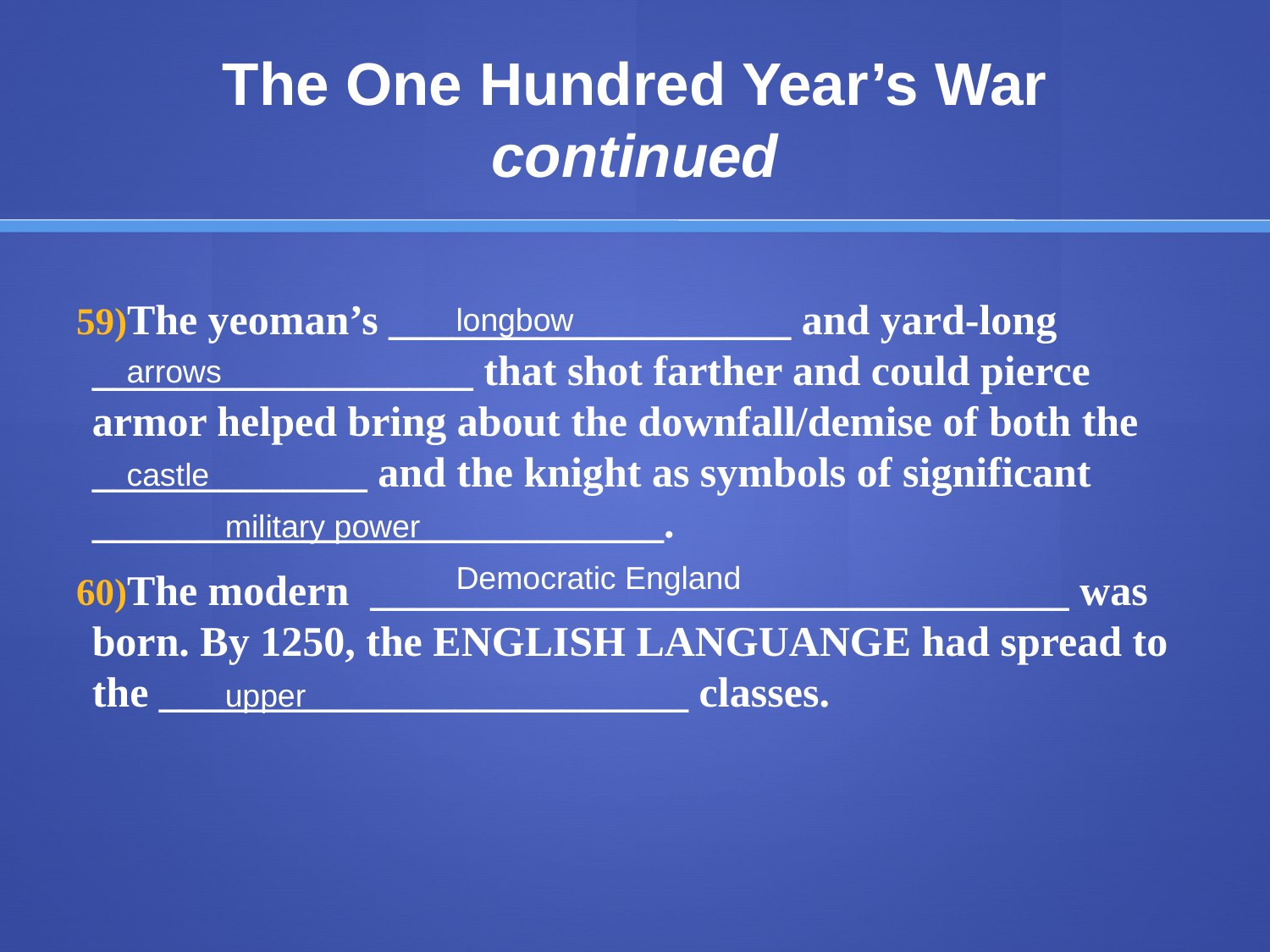

# The One Hundred Year’s War continued
The yeoman’s ___________________ and yard-long __________________ that shot farther and could pierce armor helped bring about the downfall/demise of both the _____________ and the knight as symbols of significant ___________________________.
The modern  _________________________________ was born. By 1250, the ENGLISH LANGUANGE had spread to the _________________________ classes.

longbow
arrows
castle
military power
Democratic England
upper